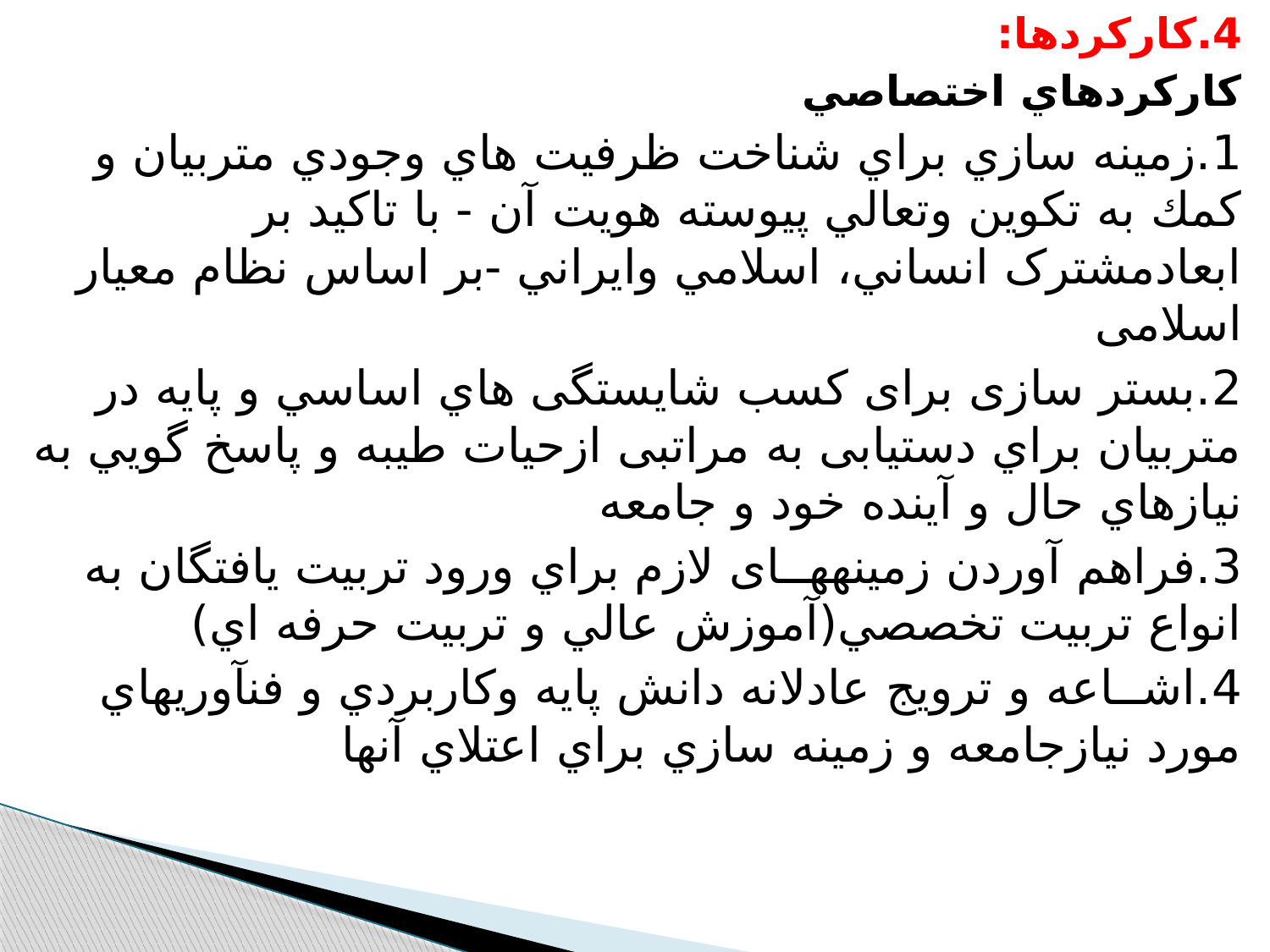

4.کارکردها:
کارکردهاي اختصاصي
1.زمينه سازي براي شناخت ظرفيت هاي وجودي متربيان و كمك به تکوين وتعالي پيوسته هويت آن - با تاکيد بر ابعادمشترک انساني، اسلامي وايراني -بر اساس نظام معيار اسلامی
2.بستر سازی برای کسب شايستگی هاي اساسي و پايه در متربيان براي دستيابی به مراتبی ازحيات طيبه و پاسخ گويي به نيازهاي حال و آينده خود و جامعه
3.فراهم آوردن زمينههــای لازم براي ورود تربيت يافتگان به انواع تربيت تخصصي(آموزش عالي و تربيت حرفه اي)
4.اشــاعه و ترويج عادلانه دانش پايه وكاربردي و فنآوريهاي مورد نيازجامعه و زمينه سازي براي اعتلاي آنها